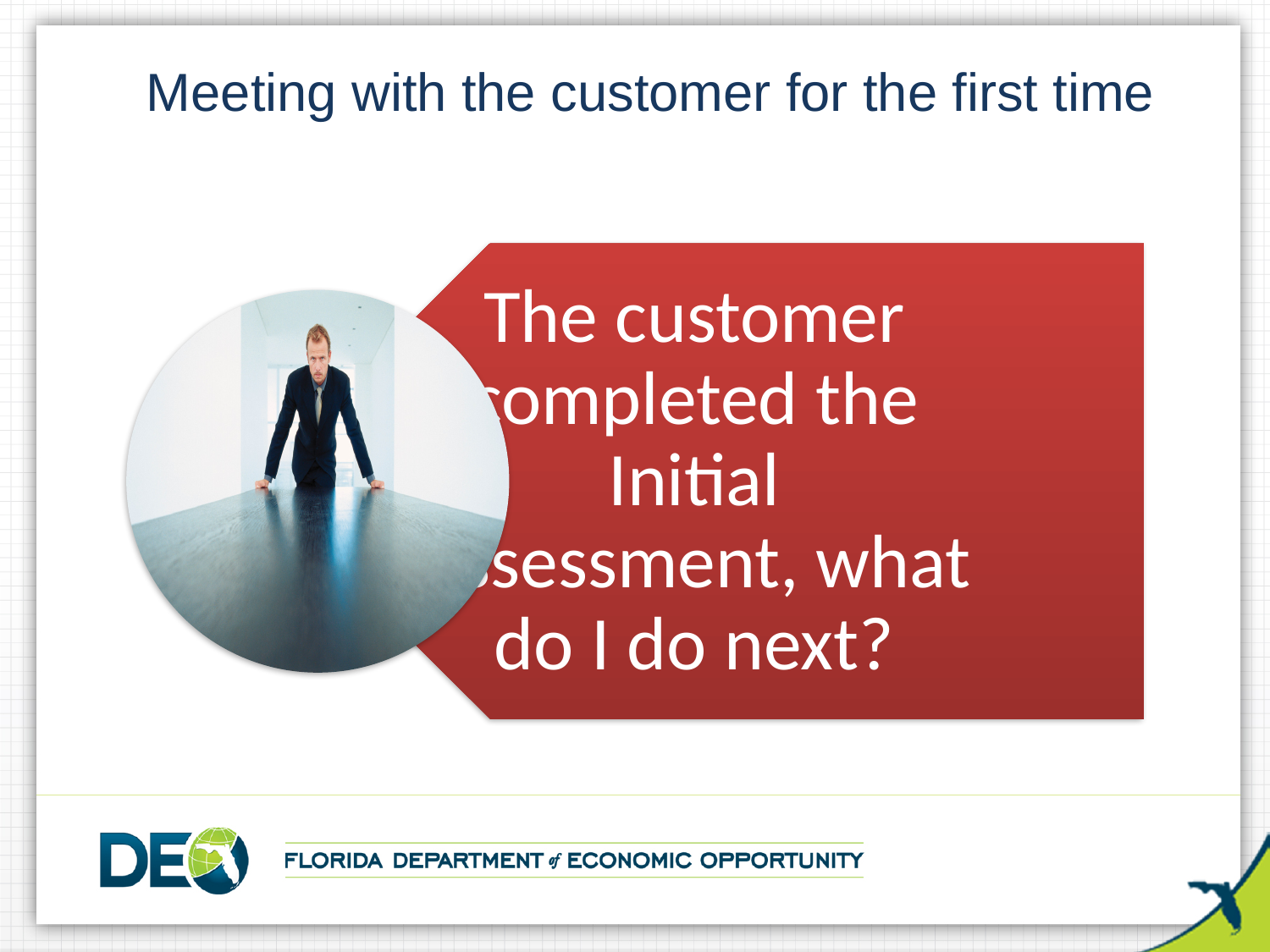

# Meeting with the customer for the first time
The customer completed the Initial Assessment, what do I do next?